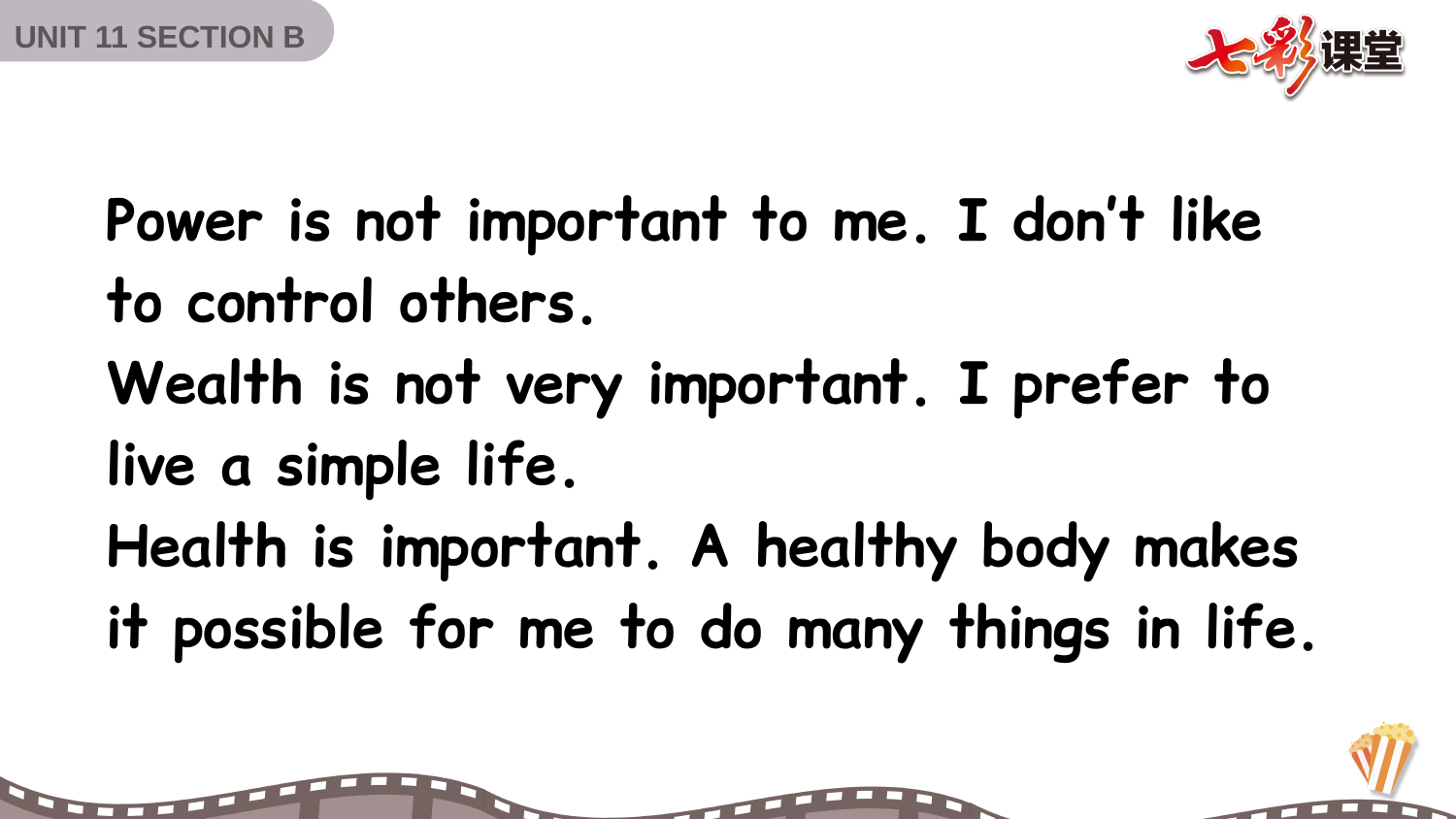

Power is not important to me. I don’t like to control others.
Wealth is not very important. I prefer to live a simple life.
Health is important. A healthy body makes it possible for me to do many things in life.